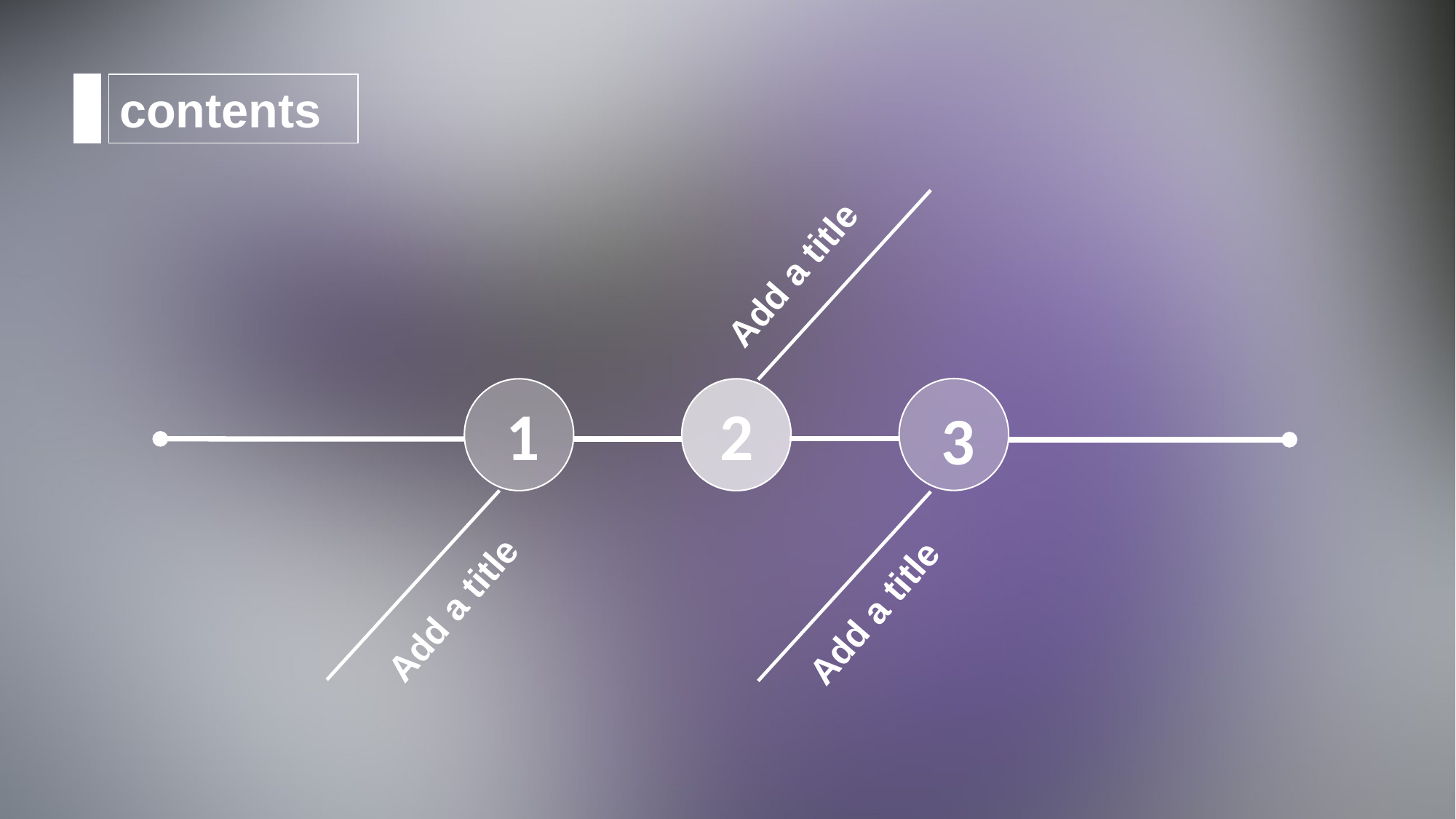

contents
Add a title

1
2
3
Add a title
Add a title